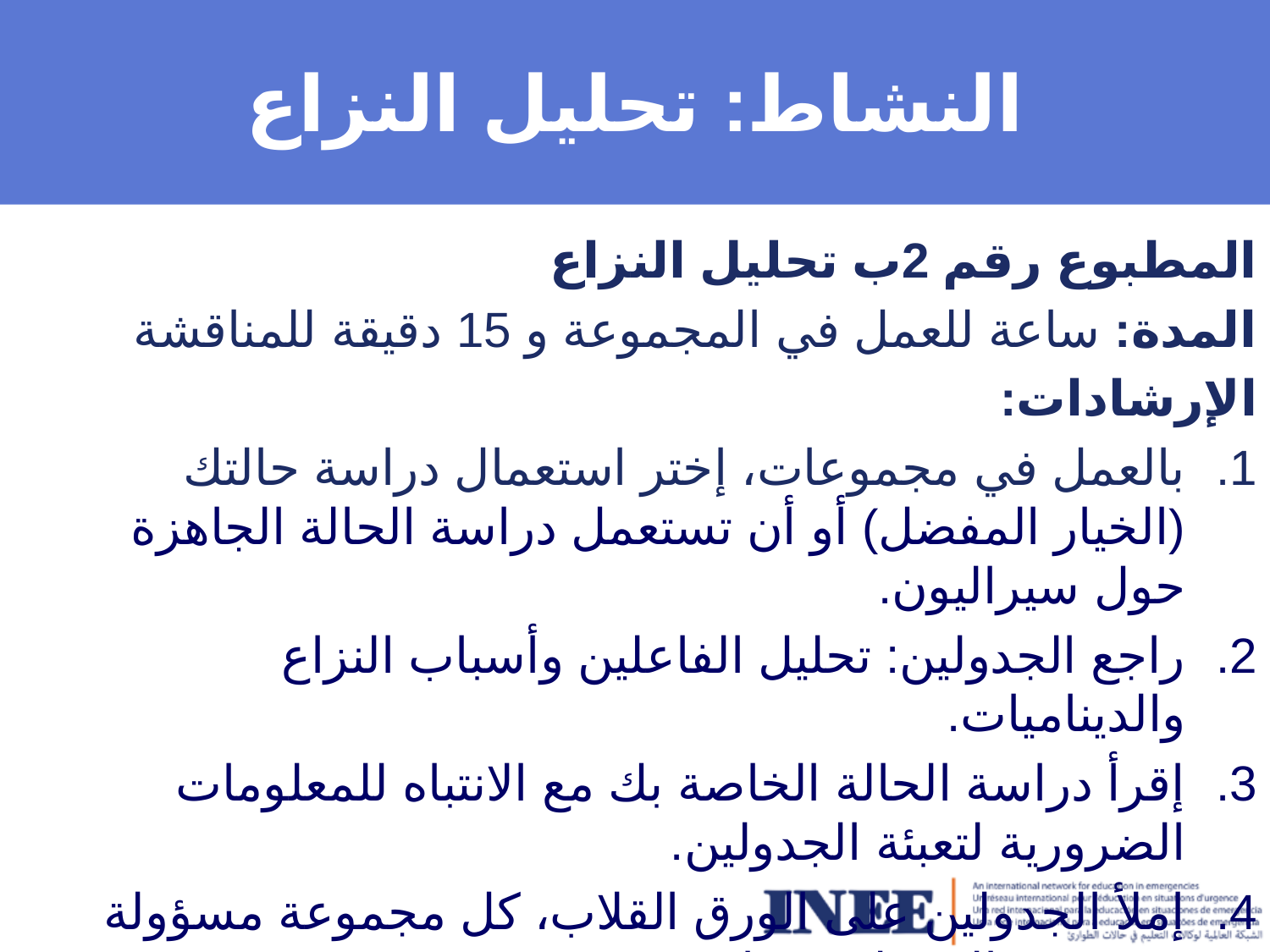

# النشاط: تحليل النزاع
المطبوع رقم 2ب تحليل النزاع
المدة: ساعة للعمل في المجموعة و 15 دقيقة للمناقشة
الإرشادات:
بالعمل في مجموعات، إختر استعمال دراسة حالتك (الخيار المفضل) أو أن تستعمل دراسة الحالة الجاهزة حول سيراليون.
راجع الجدولين: تحليل الفاعلين وأسباب النزاع والديناميات.
إقرأ دراسة الحالة الخاصة بك مع الانتباه للمعلومات الضرورية لتعبئة الجدولين.
إملأ الجدولين على الورق القلاب، كل مجموعة مسؤولة عن تعبئة الجدولين معا